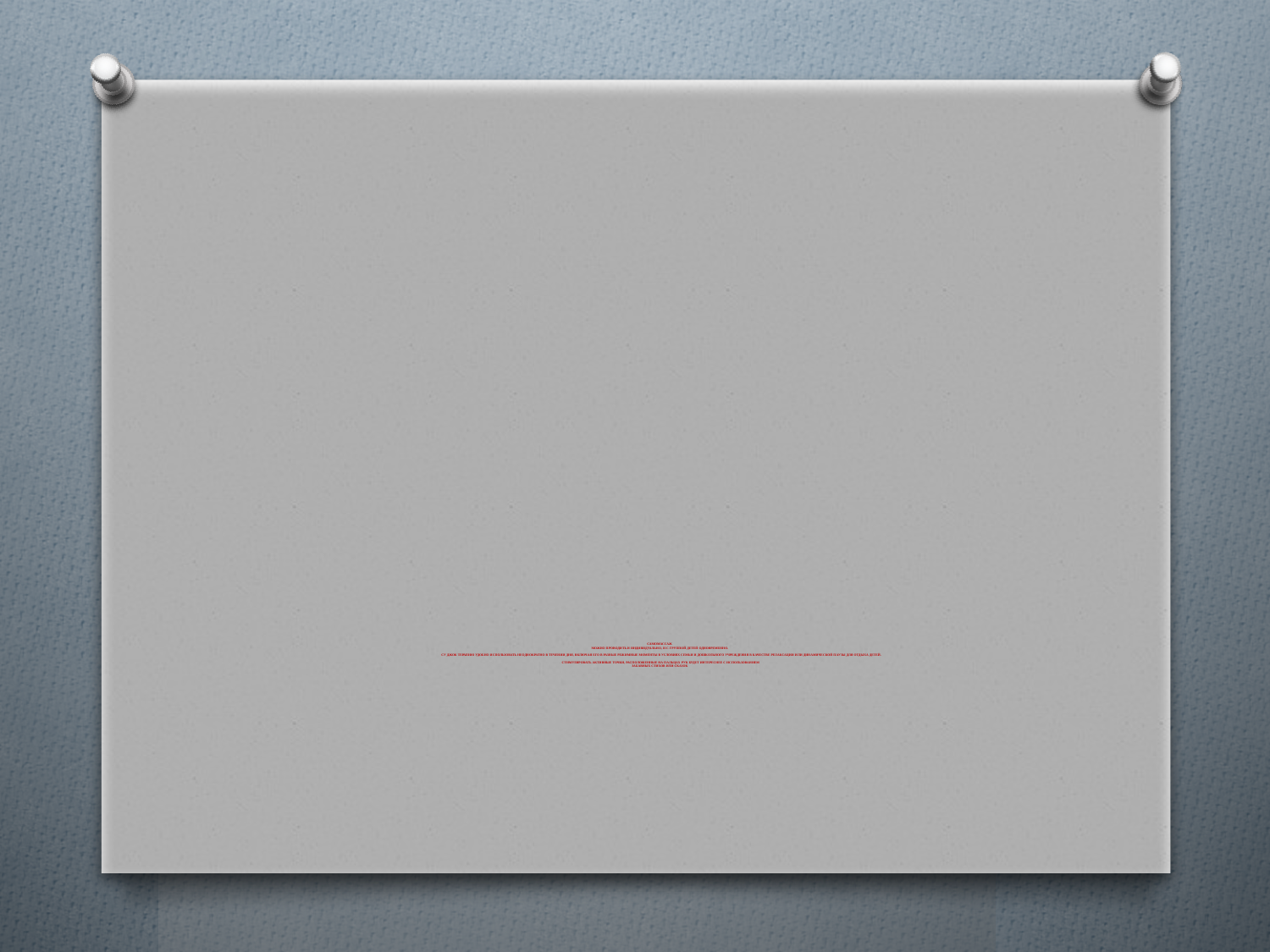

# Самомассаж можно проводить и индивидуально, и с группой детей одновременно. Су Джок терапию удобно использовать неоднократно в течении дня, включая его в разные режимные моменты в условиях семьи и дошкольного учреждения в качестве релаксации или динамической паузы для отдыха детей. Стимулировать активные точки, расположенные на пальцах рук будет интереснее с использованием забавных стихов или сказок